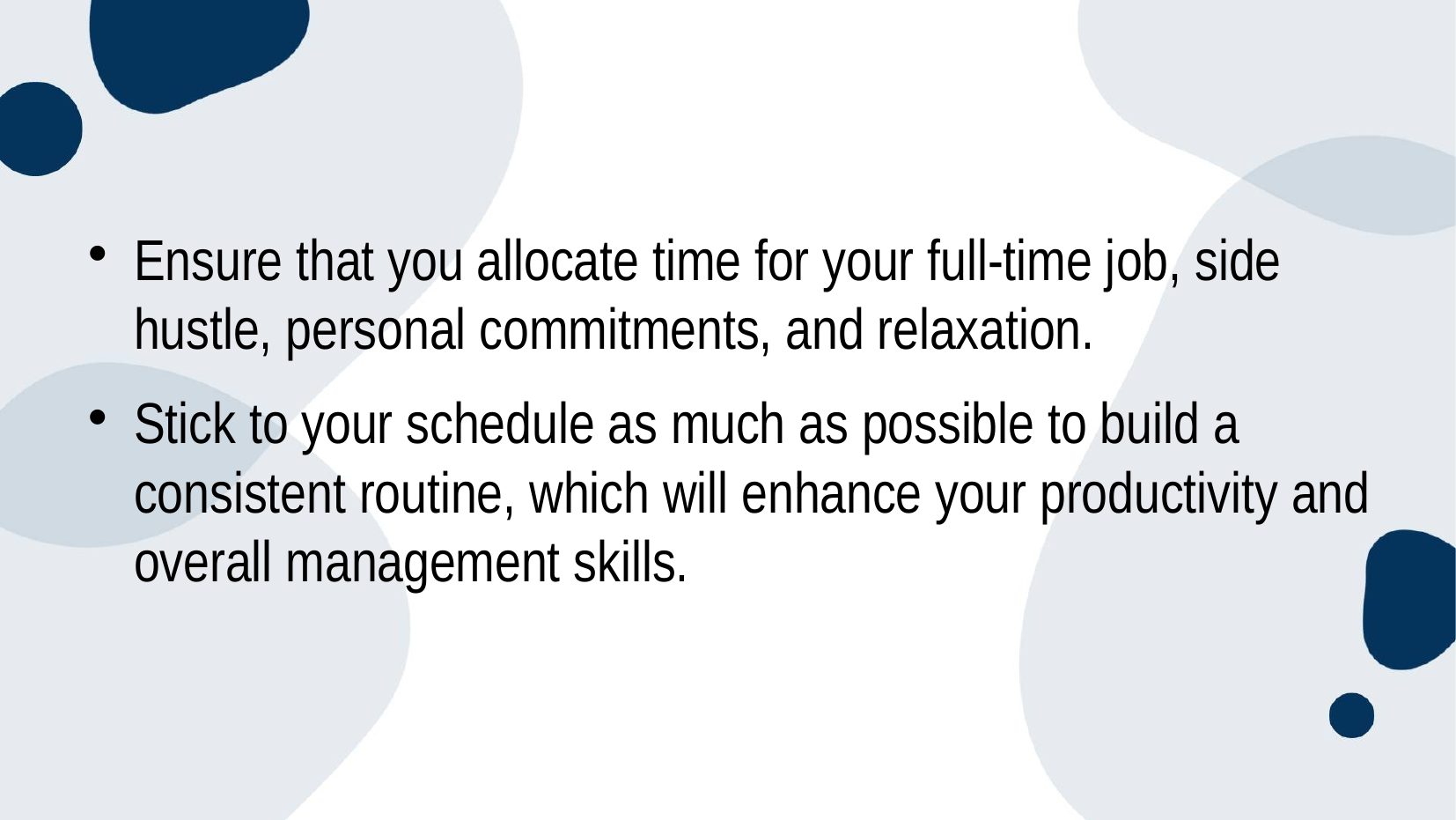

#
Ensure that you allocate time for your full-time job, side hustle, personal commitments, and relaxation.
Stick to your schedule as much as possible to build a consistent routine, which will enhance your productivity and overall management skills.